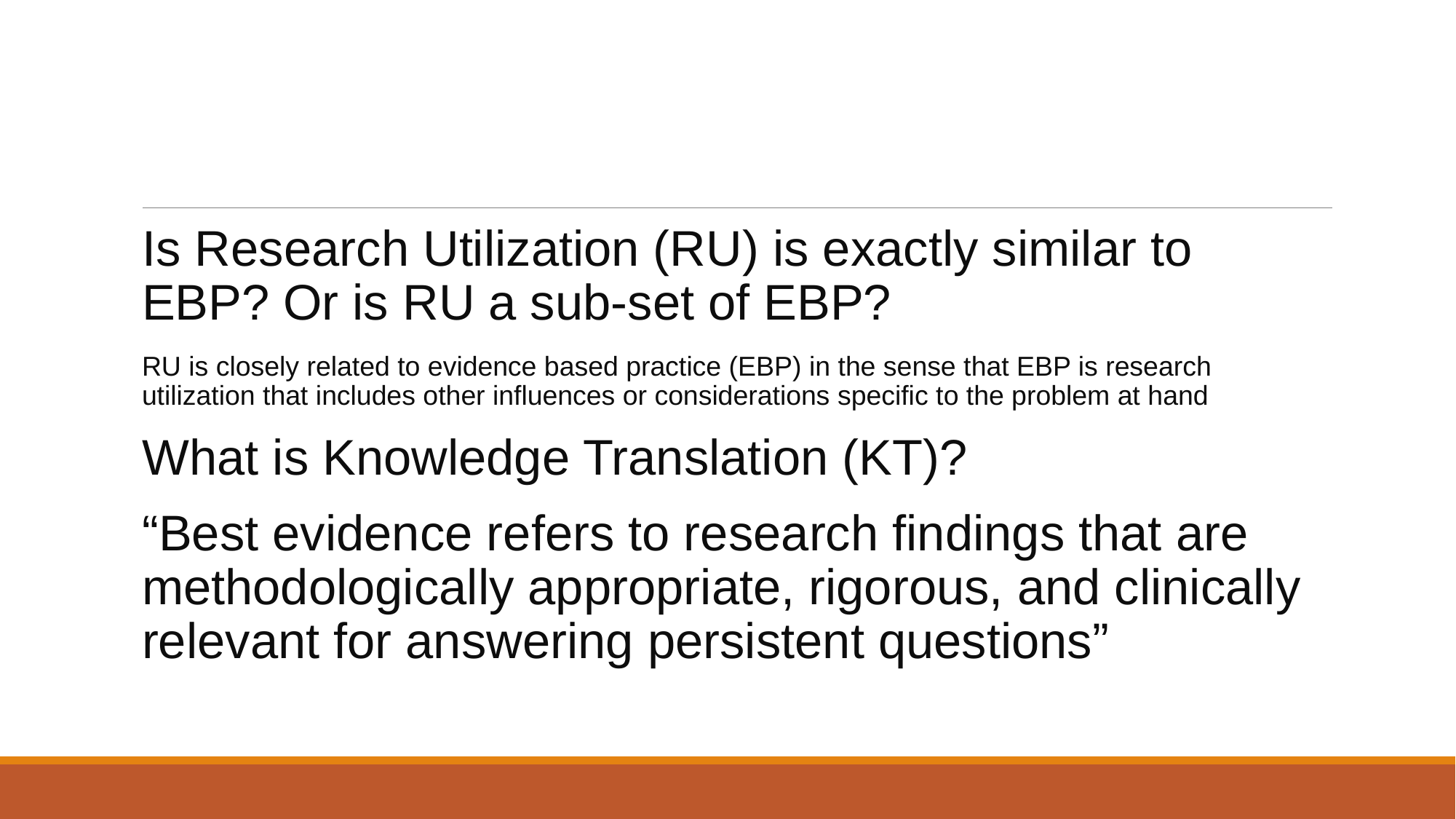

Is Research Utilization (RU) is exactly similar to EBP? Or is RU a sub-set of EBP?
RU is closely related to evidence based practice (EBP) in the sense that EBP is research utilization that includes other influences or considerations specific to the problem at hand
What is Knowledge Translation (KT)?
“Best evidence refers to research findings that are methodologically appropriate, rigorous, and clinically relevant for answering persistent questions”